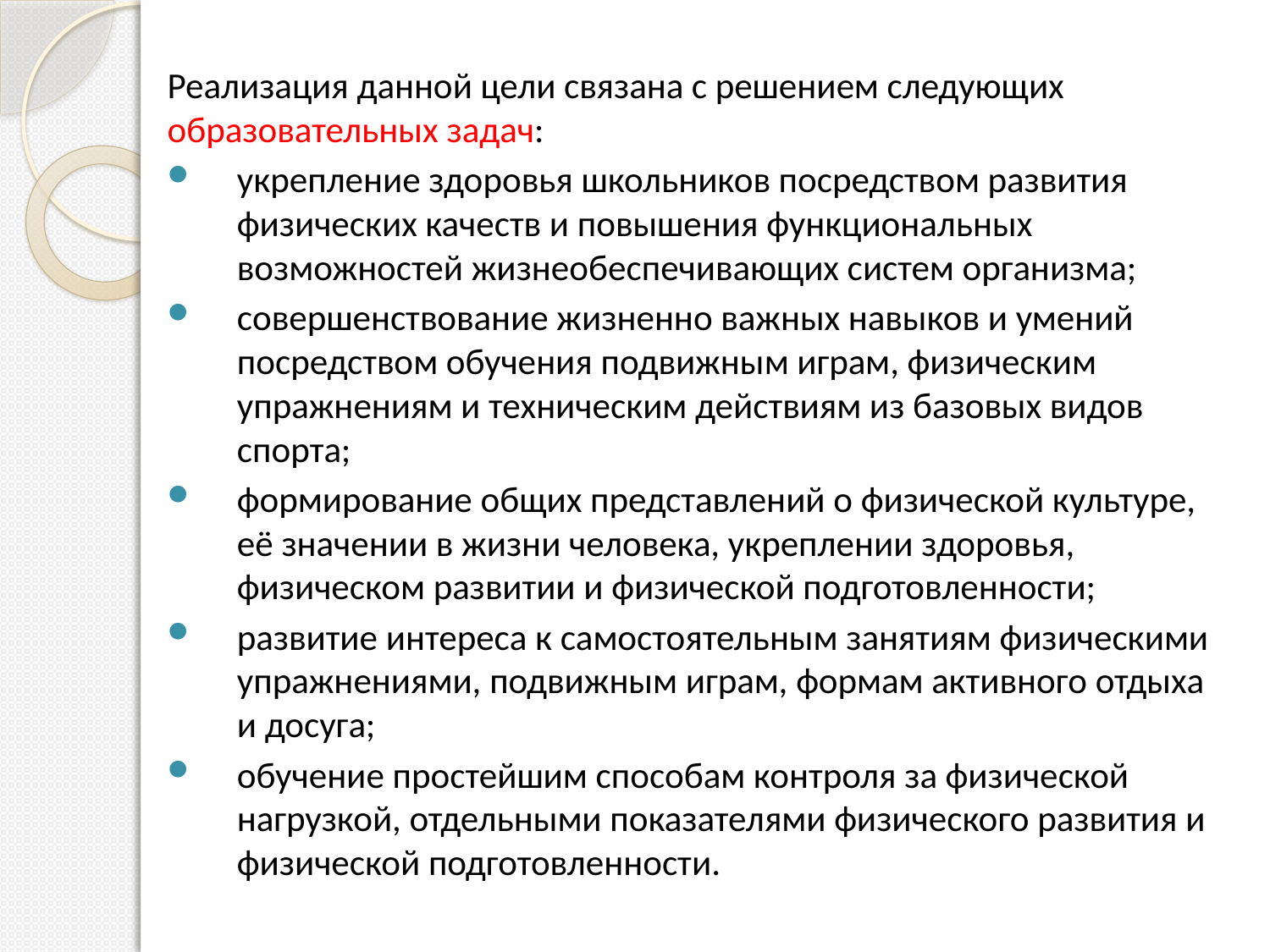

Реализация данной цели связана с решением следующих образовательных задач:
укрепление здоровья школьников посредством развития физических качеств и повышения функциональных возможностей жизнеобеспечивающих систем организма;
совершенствование жизненно важных навыков и умений посредством обучения подвижным играм, физическим упражнениям и техническим действиям из базовых видов спорта;
формирование общих представлений о физической культуре, её значении в жизни человека, укреплении здоровья, физическом развитии и физической подготовленности;
развитие интереса к самостоятельным занятиям физическими упражнениями, подвижным играм, формам активного отдыха и досуга;
обучение простейшим способам контроля за физической нагрузкой, отдельными показателями физического развития и физической подготовленности.